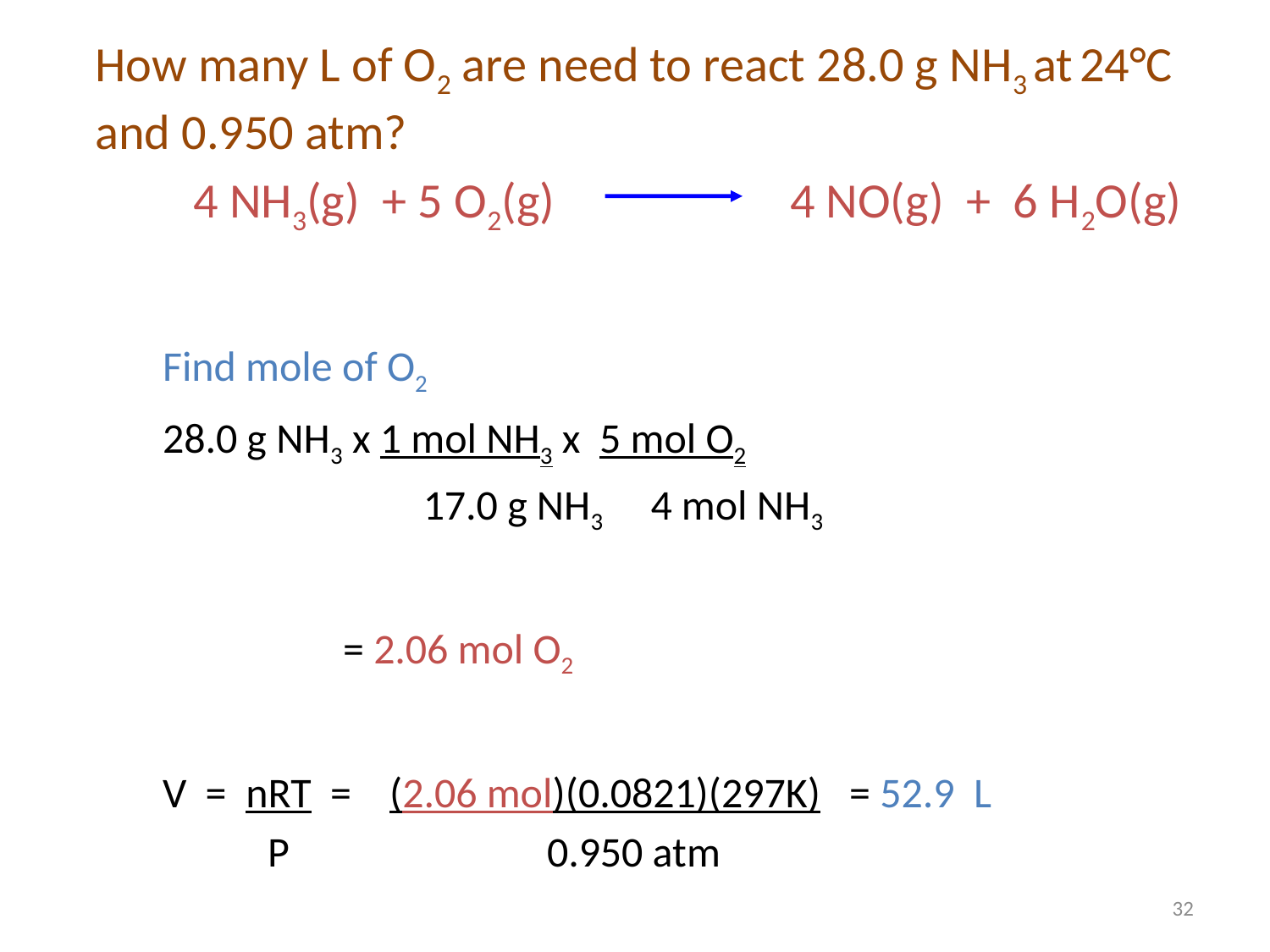

How many L of O2 are need to react 28.0 g NH3 at 24°C and 0.950 atm?
             4 NH3(g)  + 5 O2(g)                     4 NO(g)  +  6 H2O(g)

Find mole of O2
28.0 g NH3 x 1 mol NH3 x  5 mol O2
		         17.0 g NH3     4 mol NH3

		 = 2.06 mol O2

V  =  nRT  =    (2.06 mol)(0.0821)(297K)   = 52.9  L
  	      P	 	               0.950 atm

32